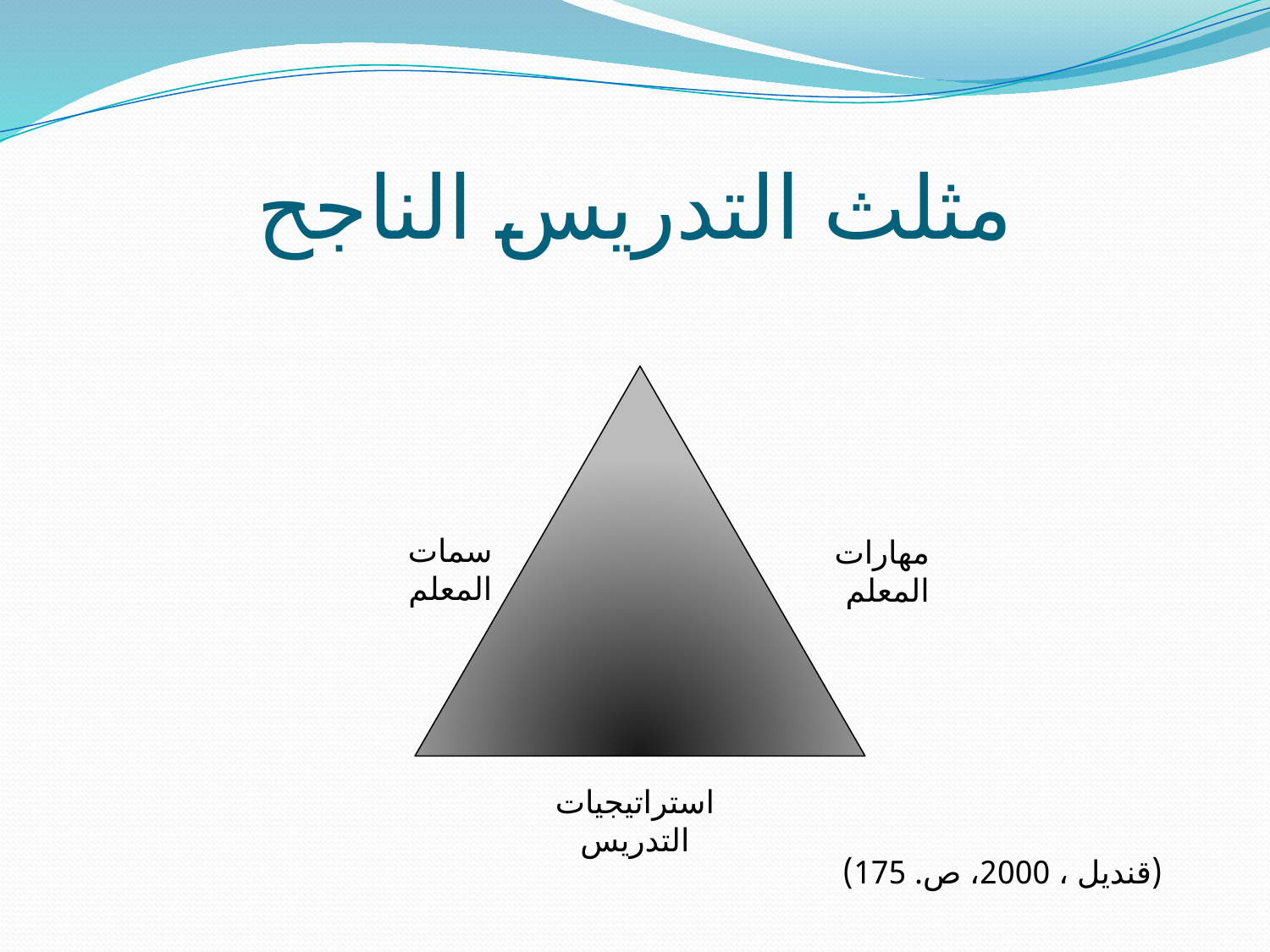

# مثلث التدريس الناجح

سمات المعلم
مهارات المعلم
استراتيجيات التدريس
(قنديل ، 2000، ص. 175)